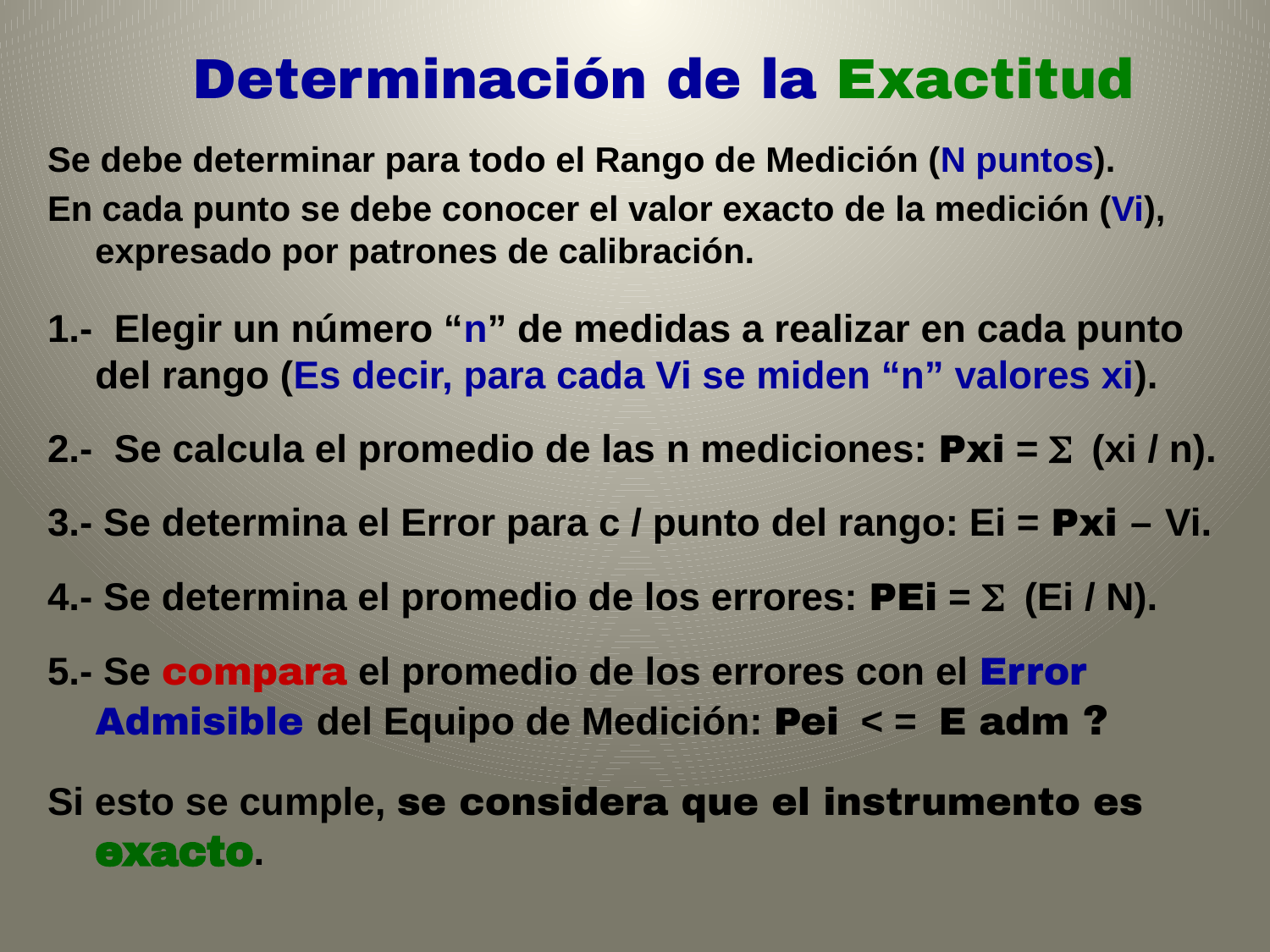

Determinación de la Exactitud

Se debe determinar para todo el Rango de Medición (N puntos).
En cada punto se debe conocer el valor exacto de la medición (Vi), expresado por patrones de calibración.

1.-  Elegir un número “n” de medidas a realizar en cada punto del rango (Es decir, para cada Vi se miden “n” valores xi).

2.-  Se calcula el promedio de las n mediciones: Pxi = Σ (xi / n).

3.- Se determina el Error para c / punto del rango: Ei = Pxi – Vi.

4.- Se determina el promedio de los errores: PEi = Σ (Ei / N).

5.- Se compara el promedio de los errores con el Error Admisible del Equipo de Medición: Pei  < =  E adm ?

Si esto se cumple, se considera que el instrumento es exacto.